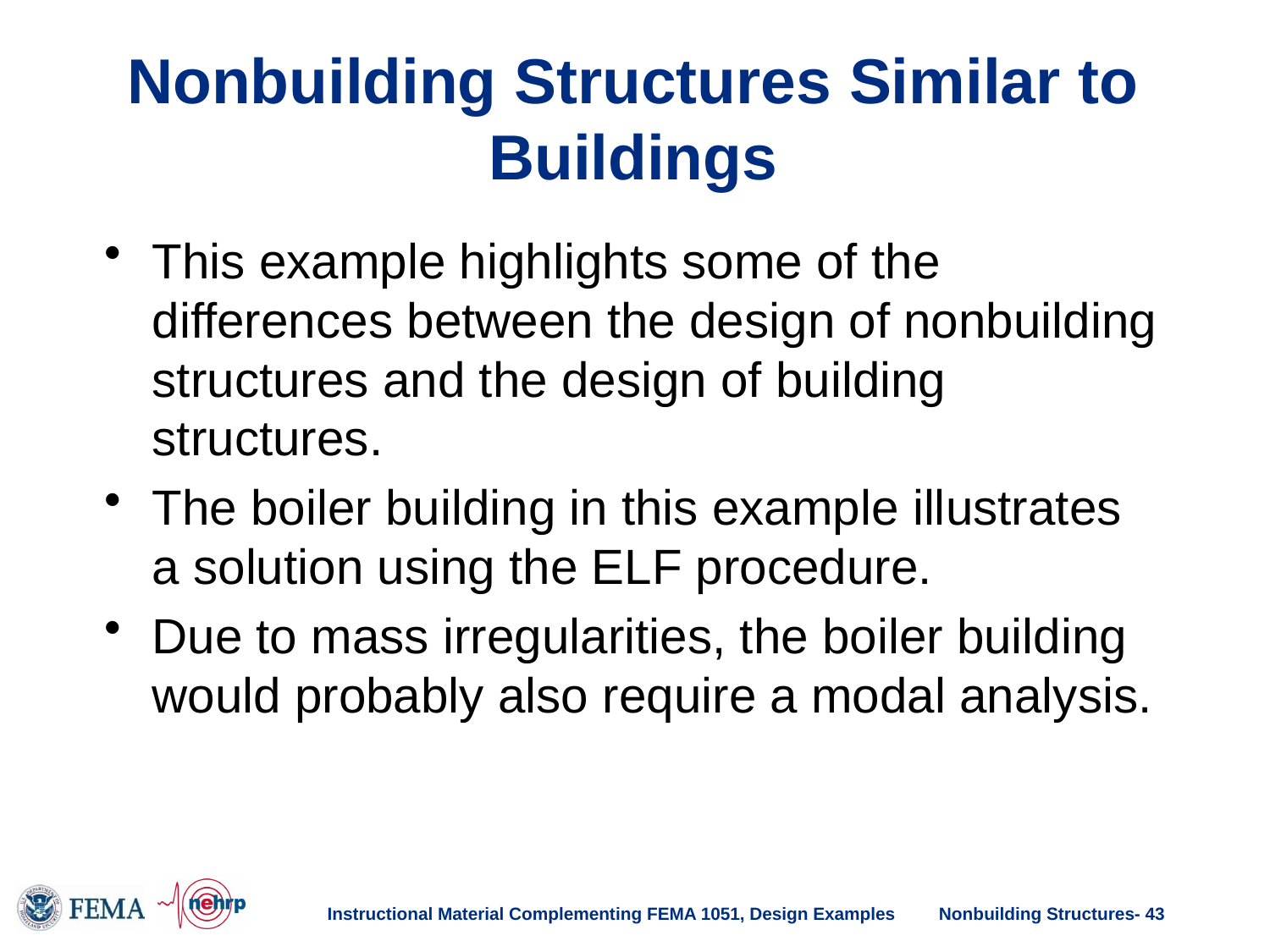

# Nonbuilding Structures Similar to Buildings
This example highlights some of the differences between the design of nonbuilding structures and the design of building structures.
The boiler building in this example illustrates a solution using the ELF procedure.
Due to mass irregularities, the boiler building would probably also require a modal analysis.
Instructional Material Complementing FEMA 1051, Design Examples
Nonbuilding Structures- 43